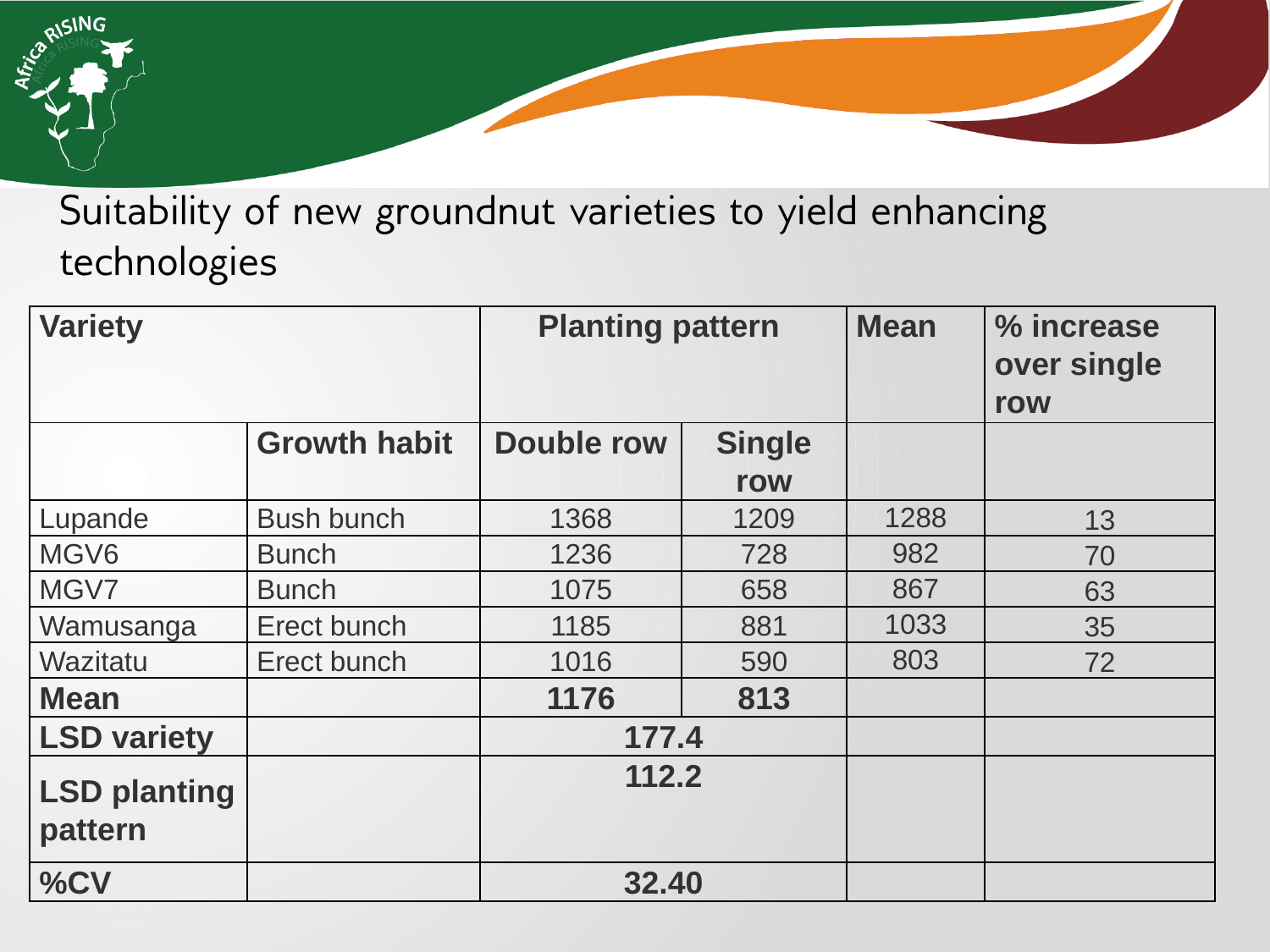

Suitability of new groundnut varieties to yield enhancing
technologies
| Variety |  | Planting pattern |  | Mean | % increase over single row |
| --- | --- | --- | --- | --- | --- |
|  | Growth habit | Double row | Single row |  |  |
| Lupande | Bush bunch | 1368 | 1209 | 1288 | 13 |
| MGV6 | Bunch | 1236 | 728 | 982 | 70 |
| MGV7 | Bunch | 1075 | 658 | 867 | 63 |
| Wamusanga | Erect bunch | 1185 | 881 | 1033 | 35 |
| Wazitatu | Erect bunch | 1016 | 590 | 803 | 72 |
| Mean |  | 1176 | 813 |  |  |
| LSD variety |  | 177.4 |  |  |  |
| LSD planting pattern |  | 112.2 |  |  |  |
| %CV |  | 32.40 |  |  |  |